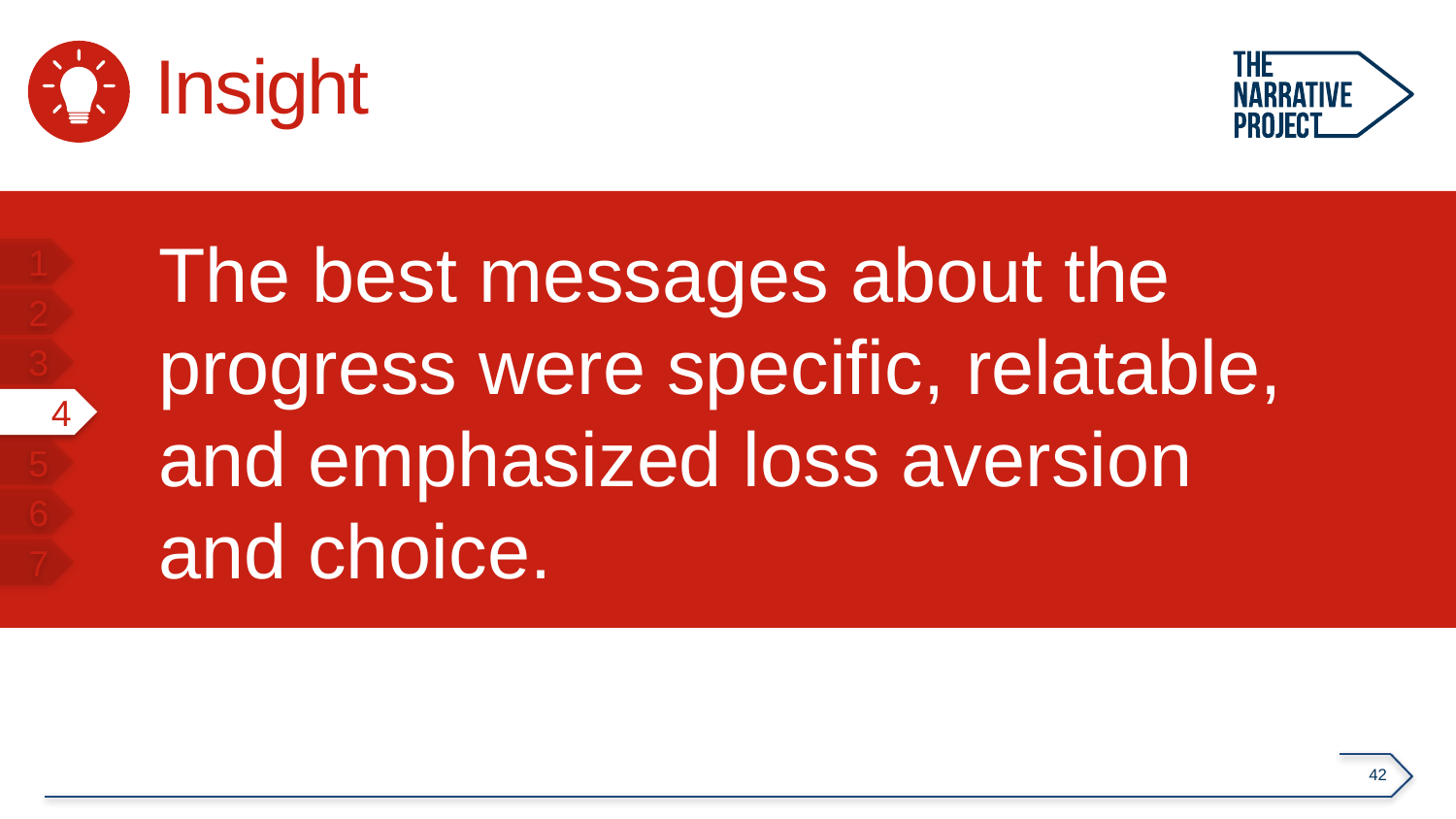

# Insight
The best messages about the progress were specific, relatable,
and emphasized loss aversion
and choice.
1
2
3
4
5
6
7
42